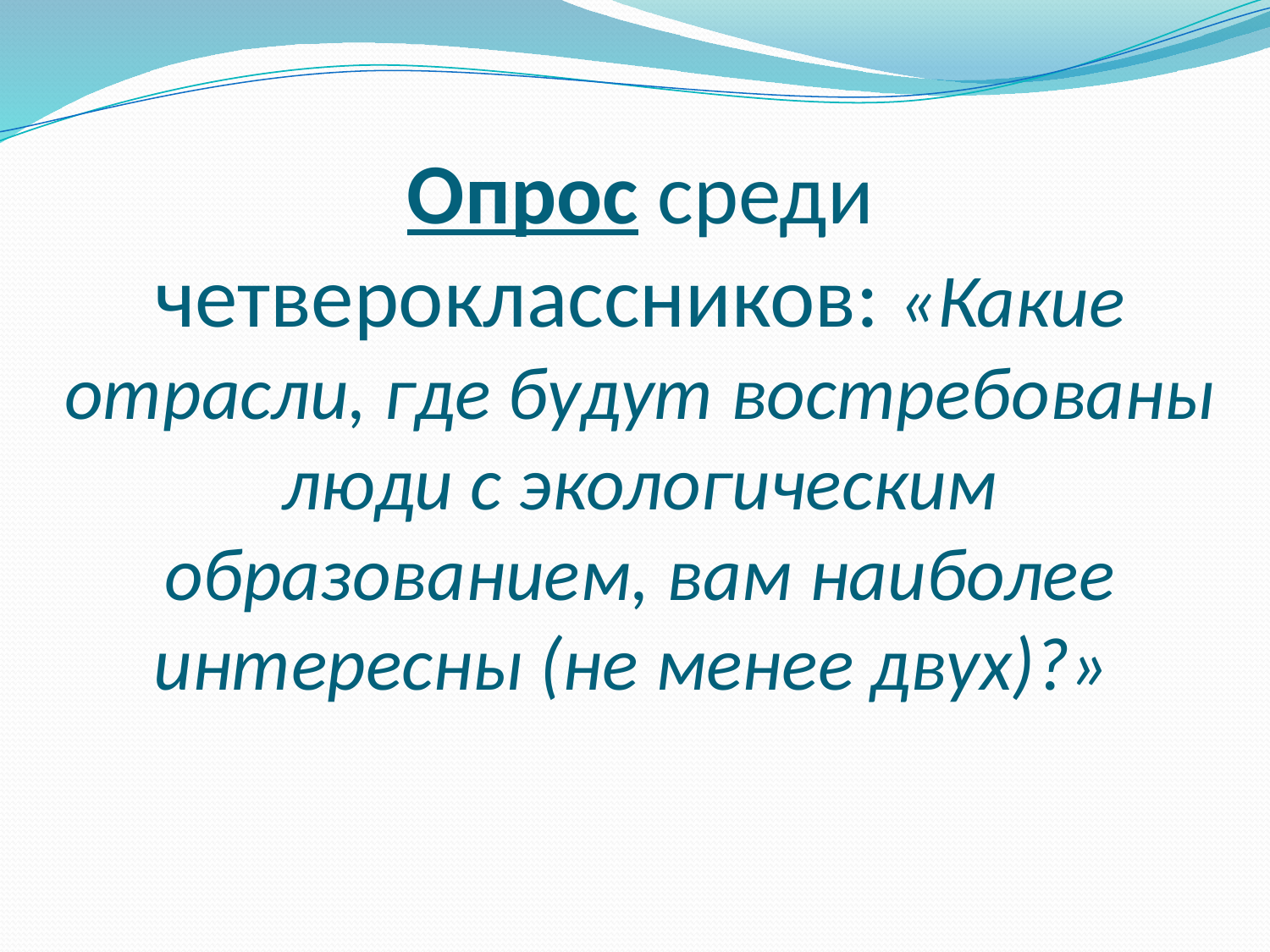

# Опрос среди четвероклассников: «Какие отрасли, где будут востребованы люди с экологическим образованием, вам наиболее интересны (не менее двух)?»